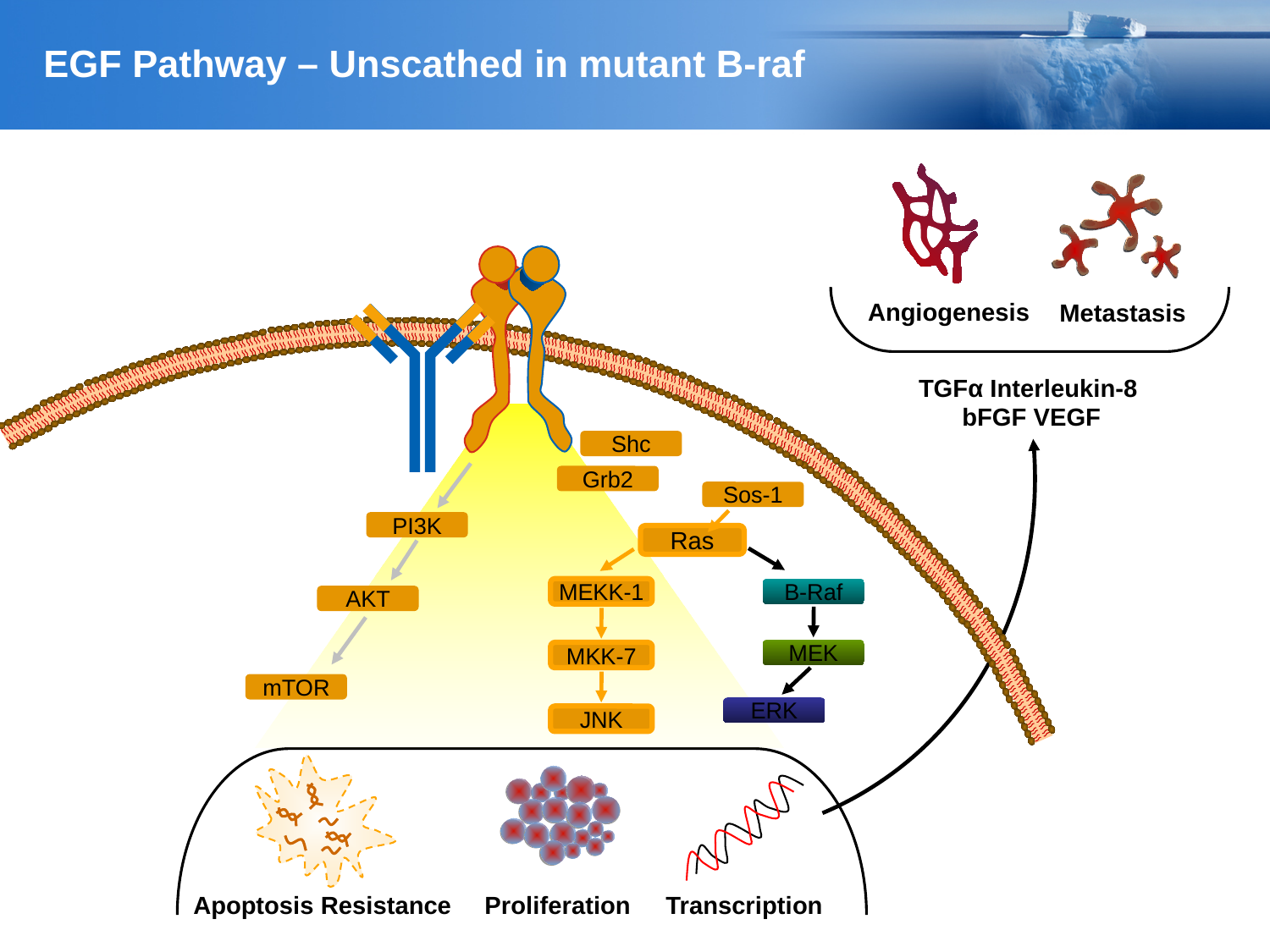

# EGF Pathway – Unscathed in mutant B-raf

Angiogenesis

Metastasis

Shc

Grb2
Sos-1

PI3K
Ras

MEKK-1
B-Raf
AKT

MEK
MKK-7

mTOR
ERK
JNK

TGFα Interleukin-8
bFGF VEGF

Apoptosis Resistance

Proliferation

Transcription